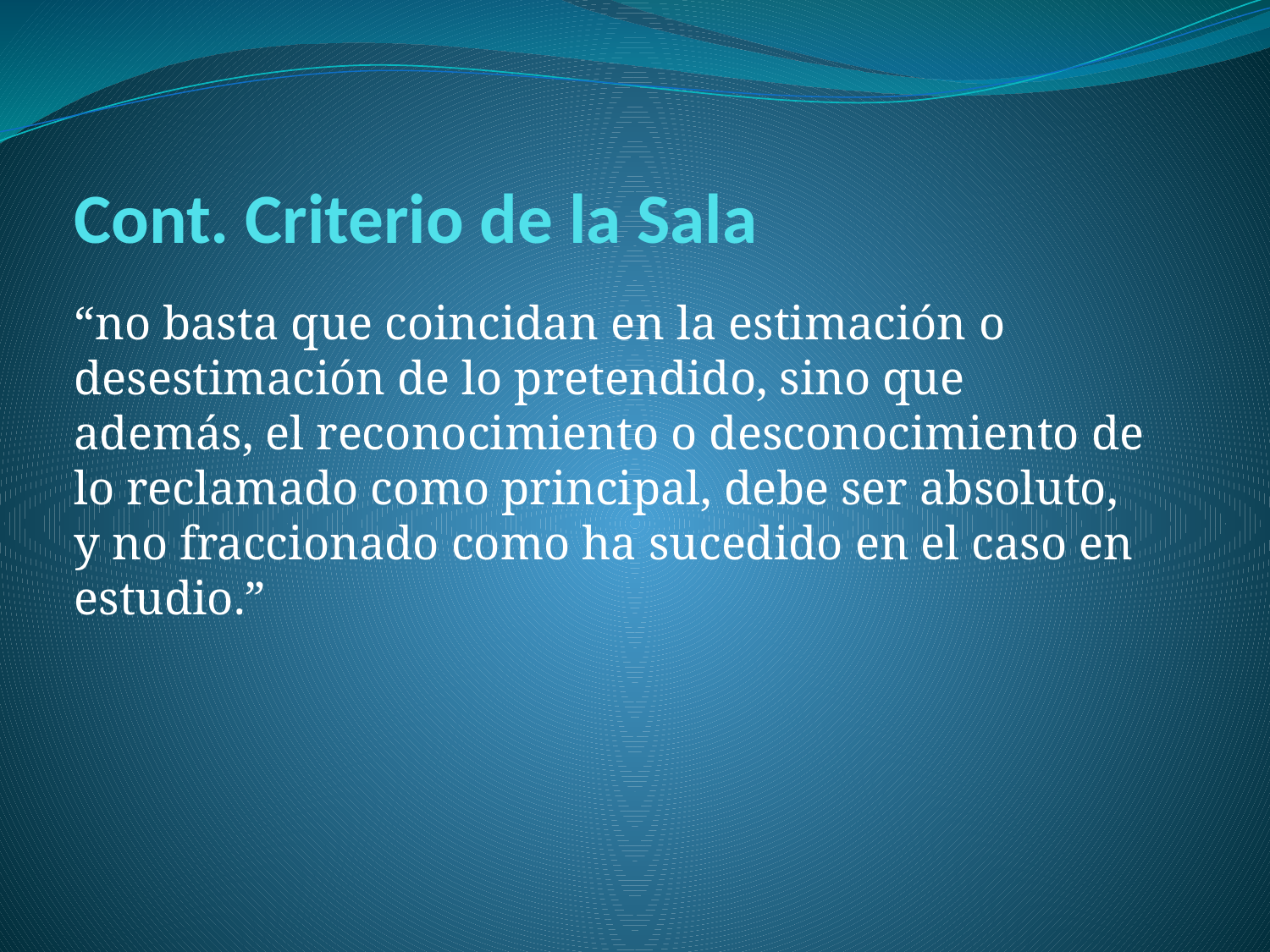

# Cont. Criterio de la Sala
“no basta que coincidan en la estimación o desestimación de lo pretendido, sino que además, el reconocimiento o desconocimiento de lo reclamado como principal, debe ser absoluto, y no fraccionado como ha sucedido en el caso en estudio.”